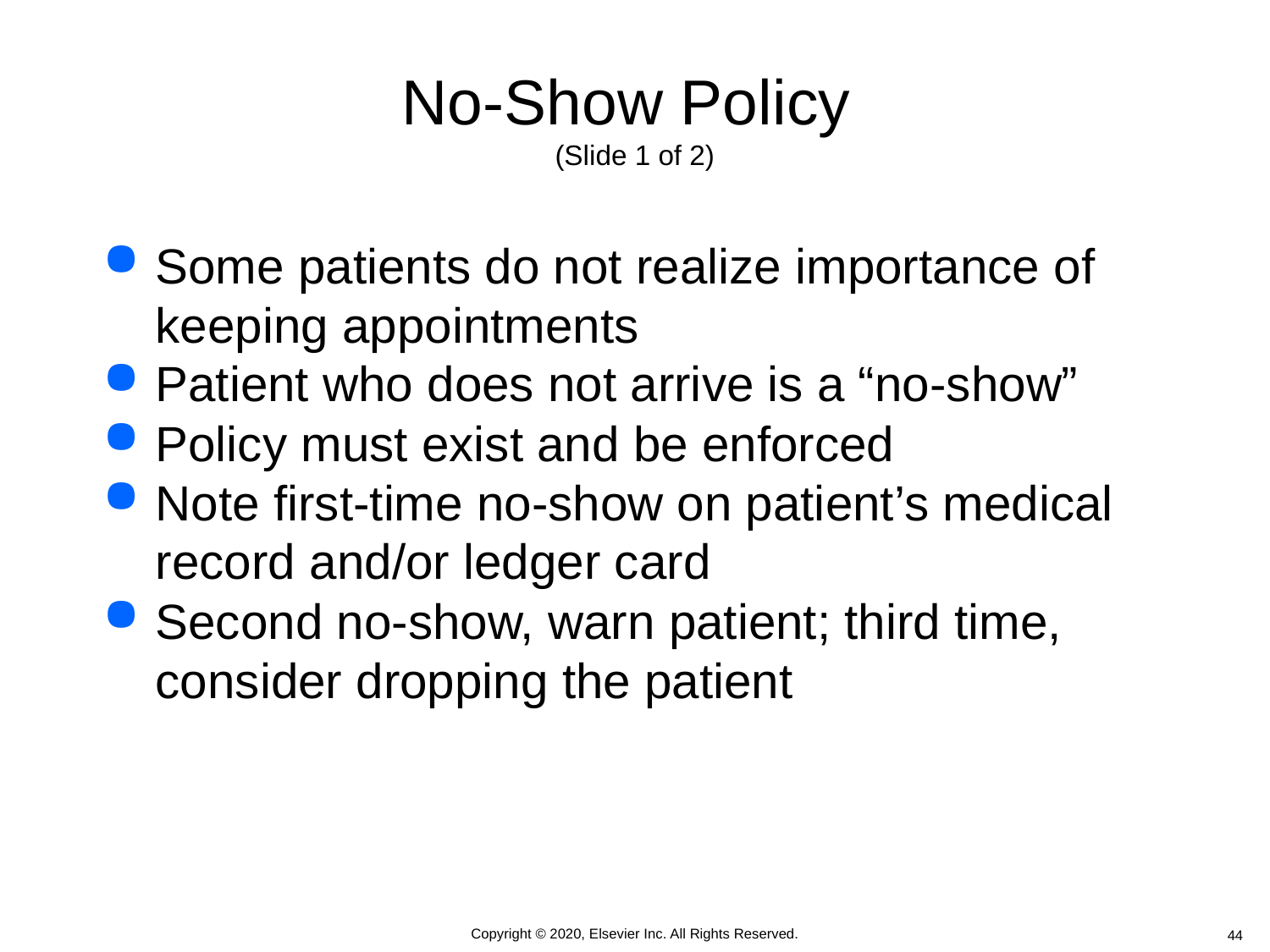

# No-Show Policy (Slide 1 of 2)
Some patients do not realize importance of keeping appointments
Patient who does not arrive is a “no-show”
Policy must exist and be enforced
Note first-time no-show on patient’s medical record and/or ledger card
Second no-show, warn patient; third time, consider dropping the patient

 44